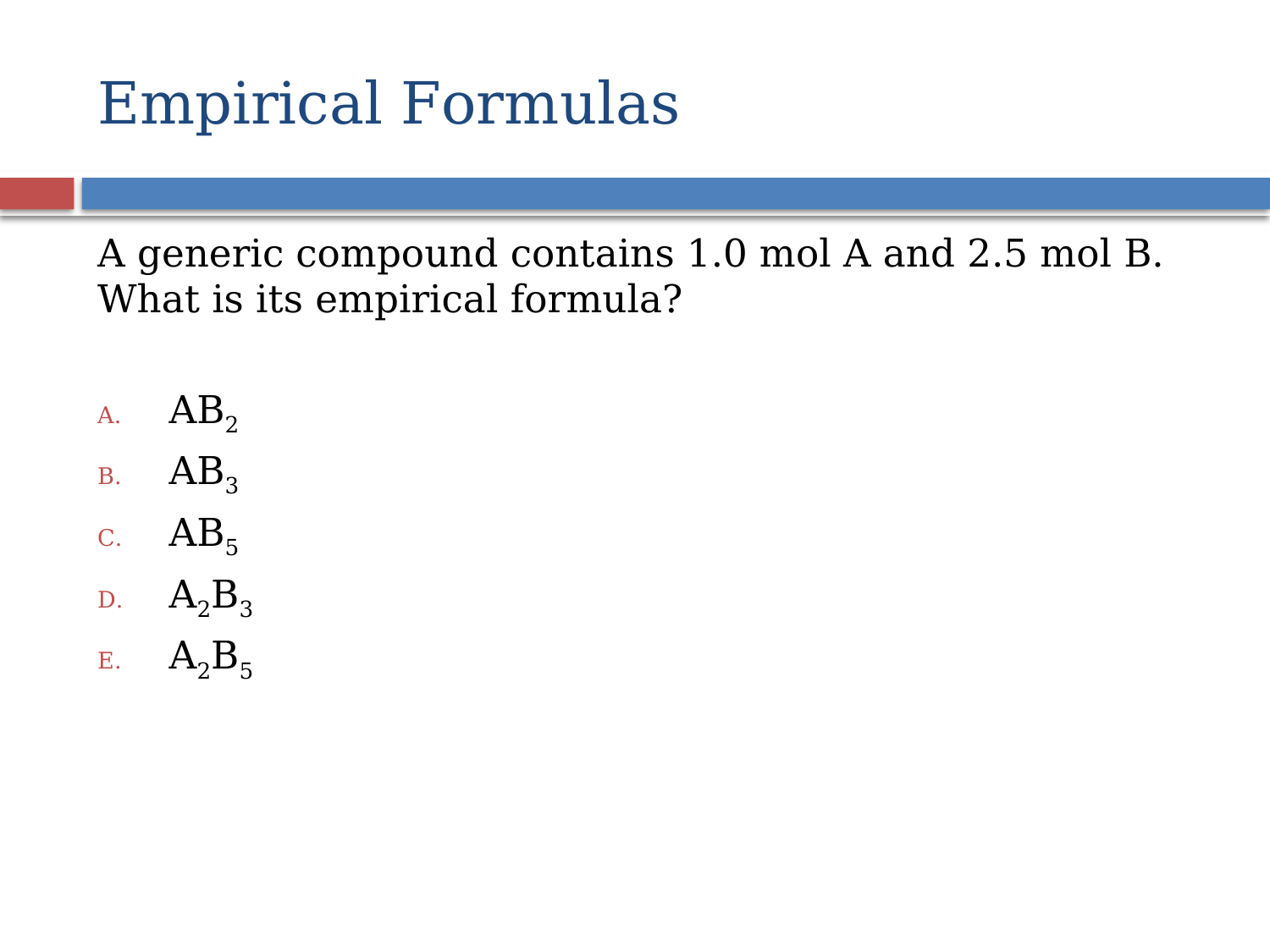

# Empirical Formulas
A generic compound contains 1.0 mol A and 2.5 mol B. What is its empirical formula?

AB2
AB3
AB5
A2B3
A2B5